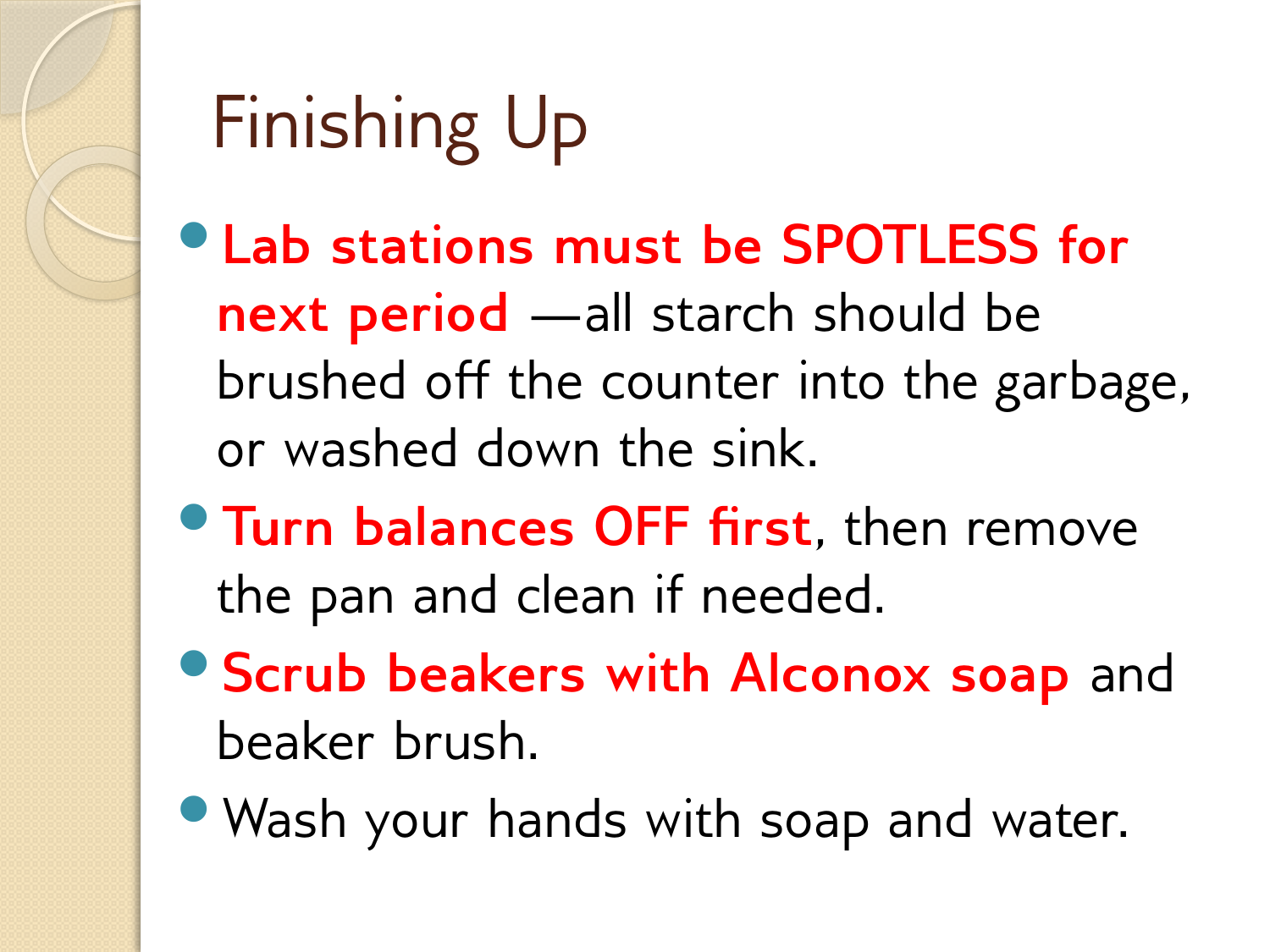

# Finishing Up
Lab stations must be SPOTLESS for next period —all starch should be brushed off the counter into the garbage, or washed down the sink.
Turn balances OFF first, then remove the pan and clean if needed.
Scrub beakers with Alconox soap and beaker brush.
Wash your hands with soap and water.